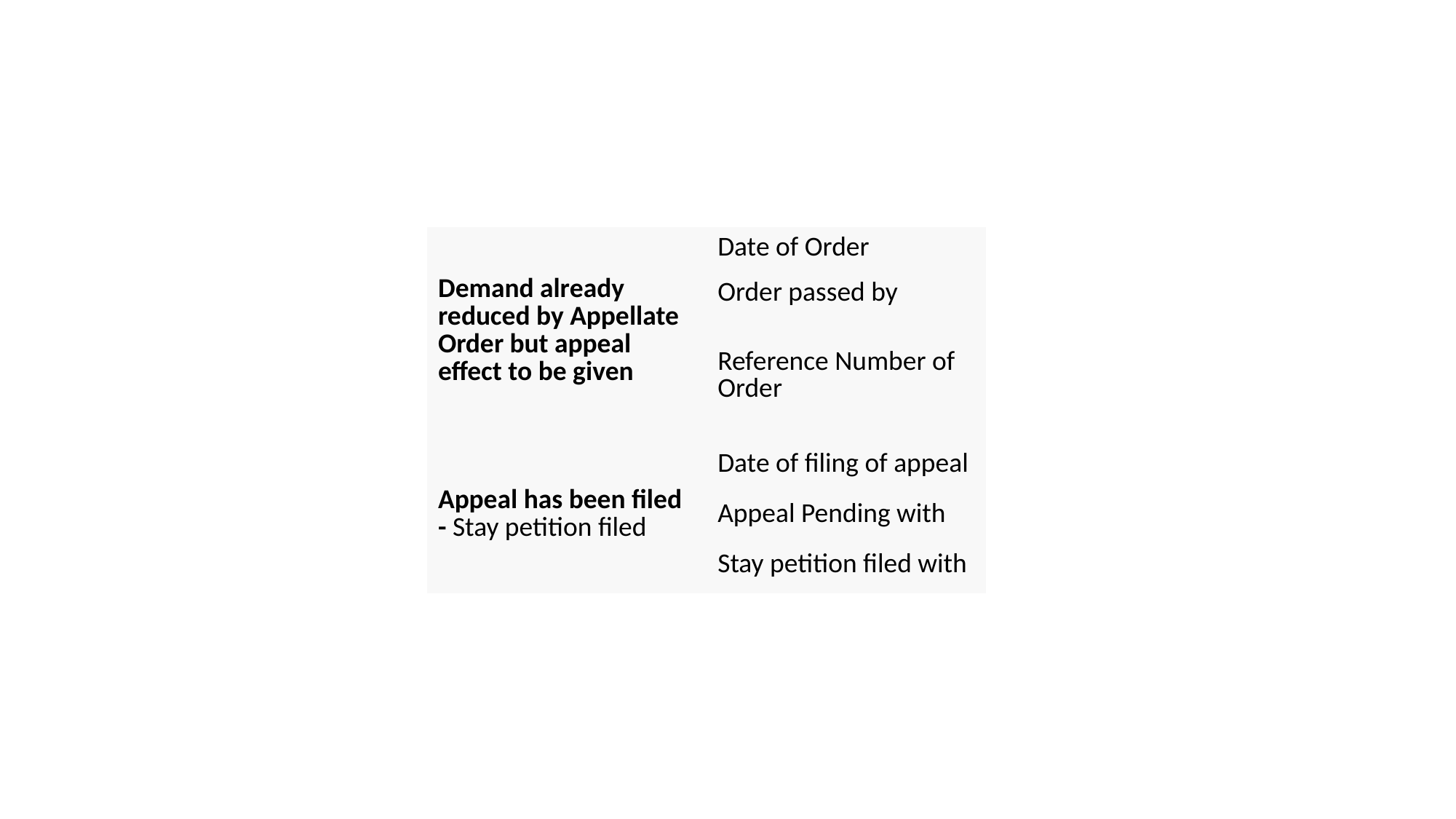

#
| Demand already reduced by Appellate Order but appeal effect to be given | Date of Order |
| --- | --- |
|  | Order passed by |
|  | Reference Number of Order |
| Appeal has been filed - Stay petition filed | Date of filing of appeal |
|  | Appeal Pending with |
|  | Stay petition filed with |